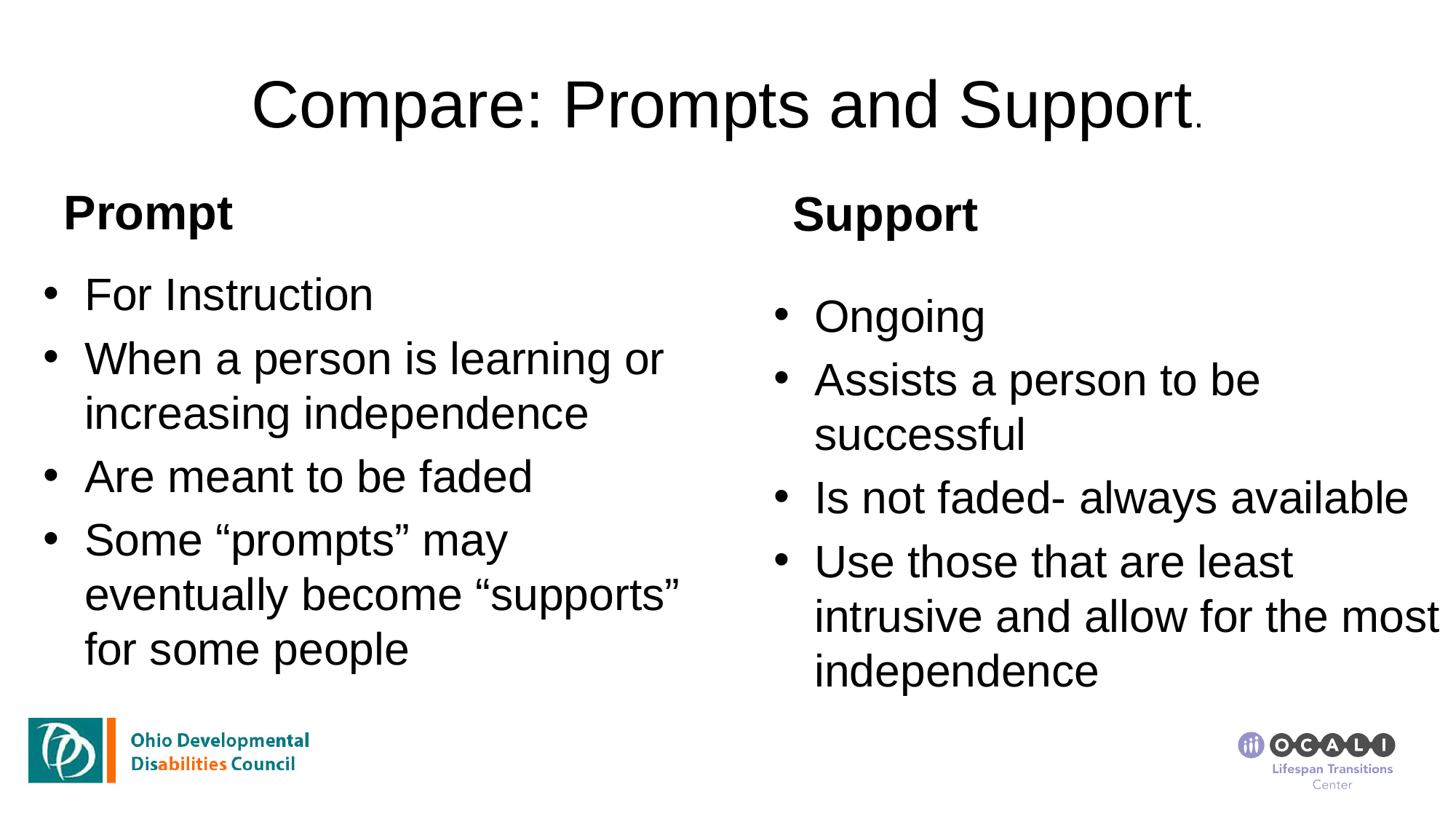

# Compare: Prompts and Support.
Prompt
Support

Ongoing
Assists a person to be successful
Is not faded- always available
Use those that are least intrusive and allow for the most independence
For Instruction
When a person is learning or increasing independence
Are meant to be faded
Some “prompts” may eventually become “supports” for some people